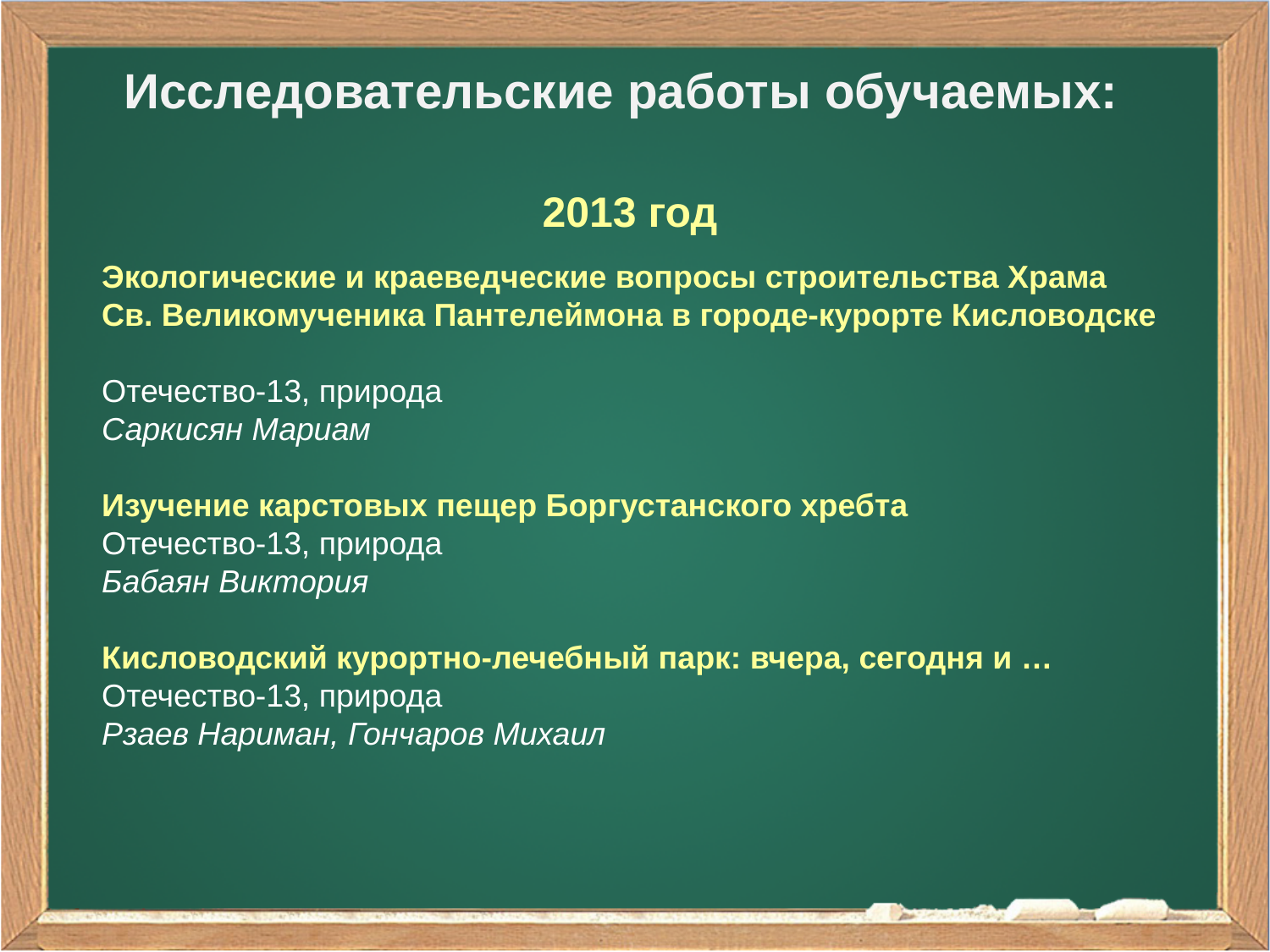

Исследовательские работы обучаемых:
2013 год
Экологические и краеведческие вопросы строительства Храма Св. Великомученика Пантелеймона в городе-курорте Кисловодске
Отечество-13, природа
Саркисян Мариам

Изучение карстовых пещер Боргустанского хребта
Отечество-13, природа
Бабаян Виктория

Кисловодский курортно-лечебный парк: вчера, сегодня и …
Отечество-13, природа
Рзаев Нариман, Гончаров Михаил